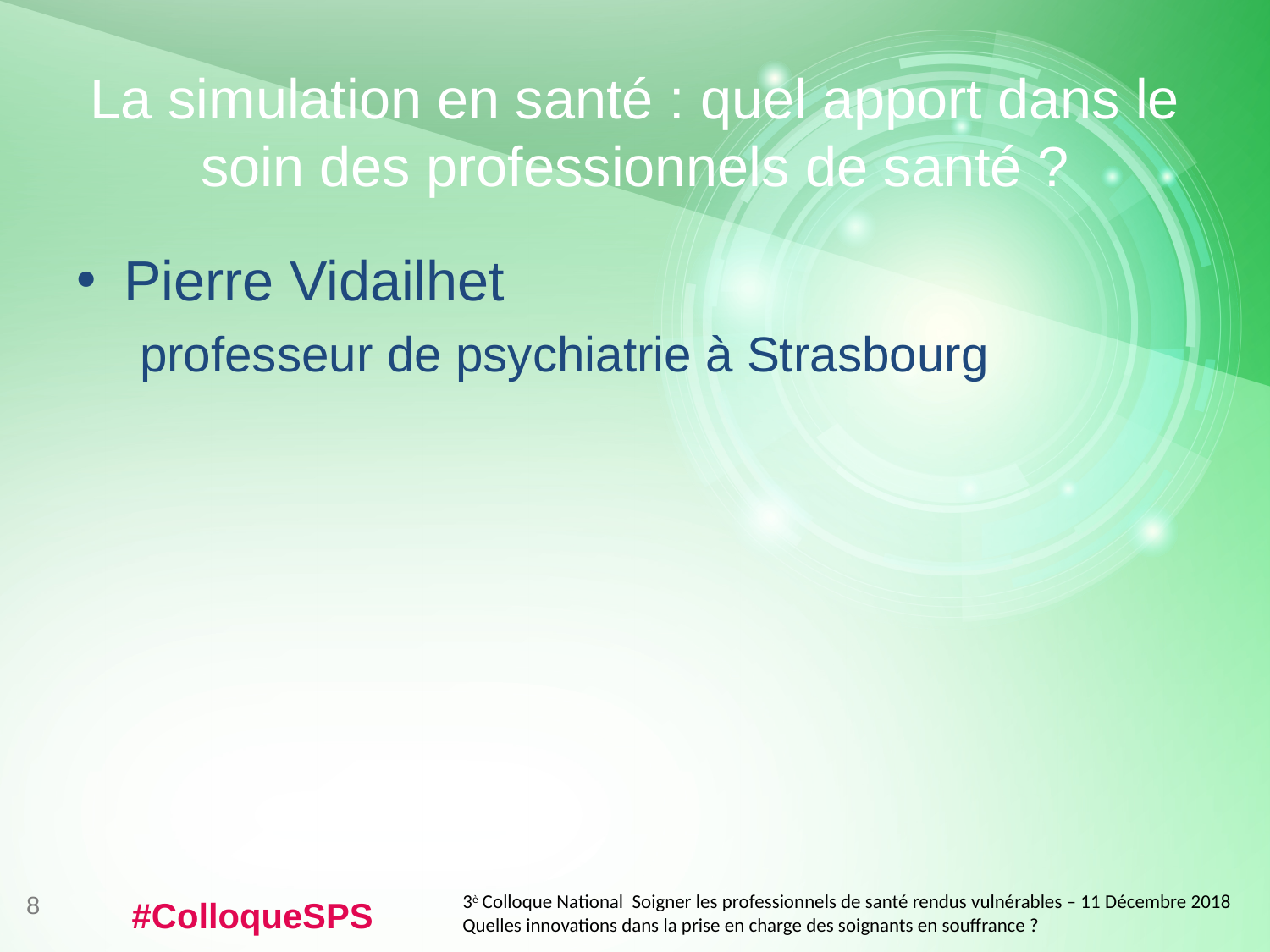

# La simulation en santé : quel apport dans le soin des professionnels de santé ?
Pierre Vidailhet
professeur de psychiatrie à Strasbourg
3è Colloque National  Soigner les professionnels de santé rendus vulnérables – 11 Décembre 2018
Quelles innovations dans la prise en charge des soignants en souffrance ?
8
#ColloqueSPS